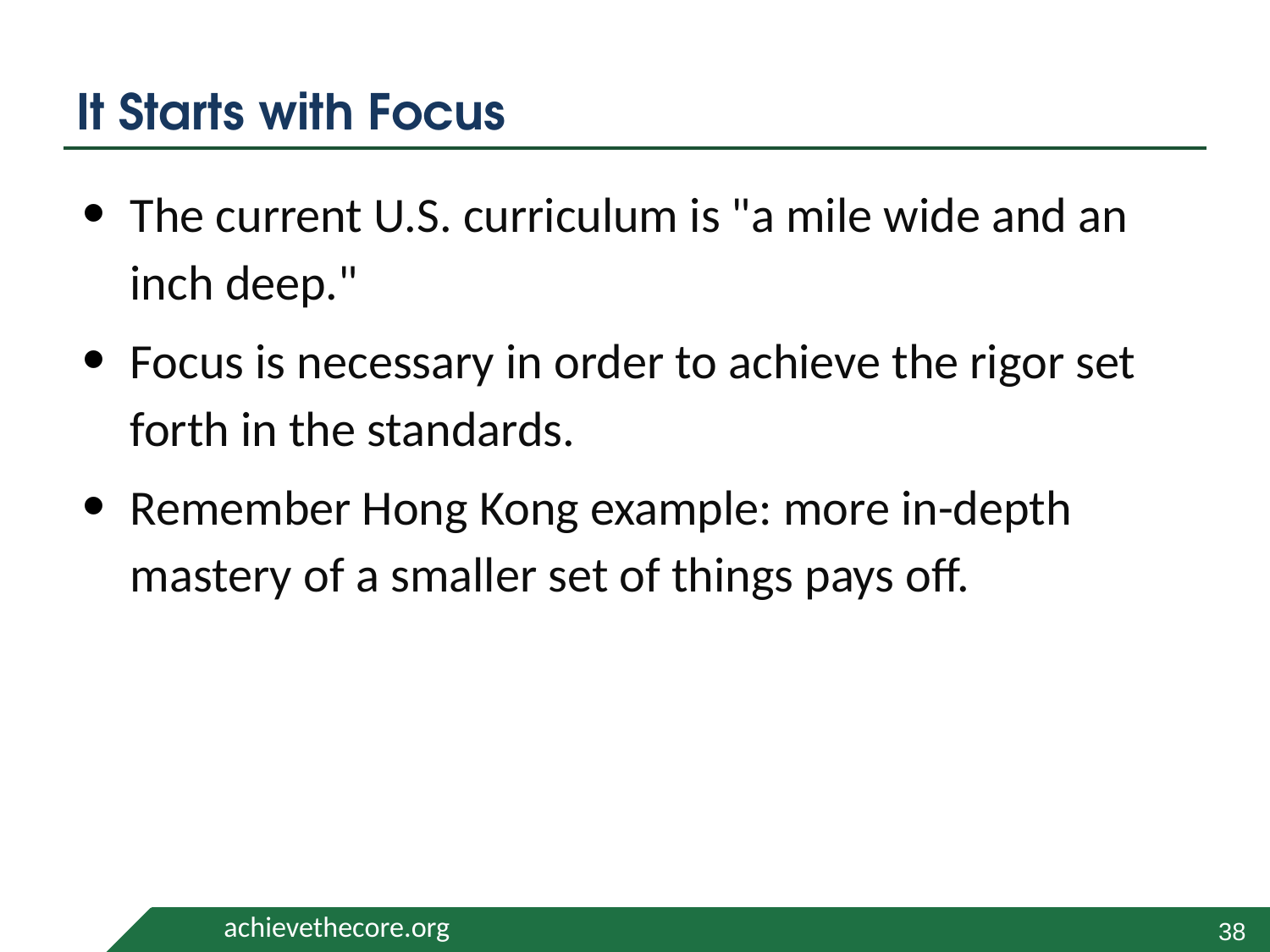

# It Starts with Focus
The current U.S. curriculum is "a mile wide and an inch deep."
Focus is necessary in order to achieve the rigor set forth in the standards.
Remember Hong Kong example: more in-depth mastery of a smaller set of things pays off.
38